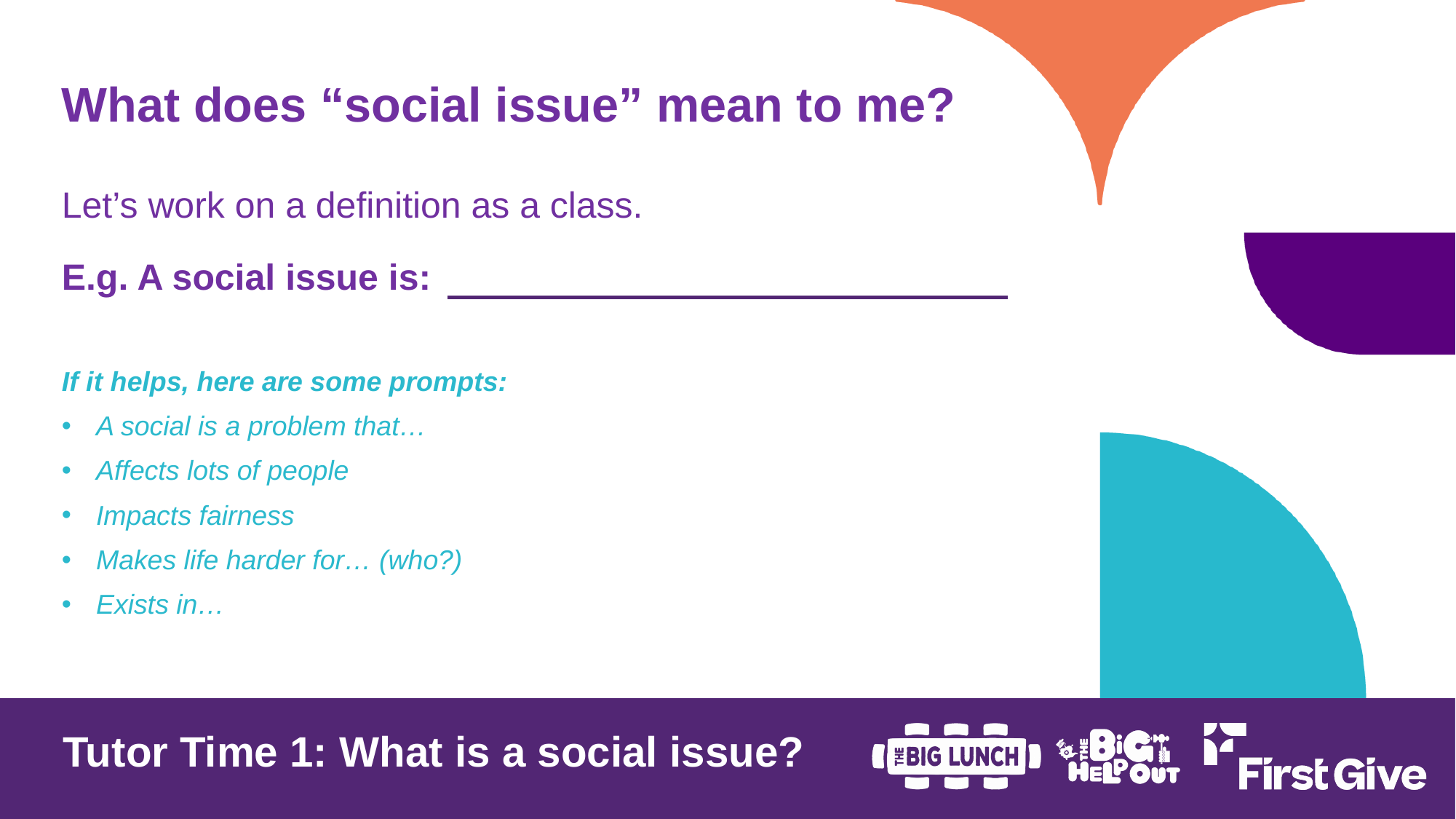

What does “social issue” mean to me?
Let’s work on a definition as a class.
E.g. A social issue is:

If it helps, here are some prompts:
A social is a problem that…
Affects lots of people
Impacts fairness
Makes life harder for… (who?)
Exists in…

Tutor Time 1: What is a social issue?